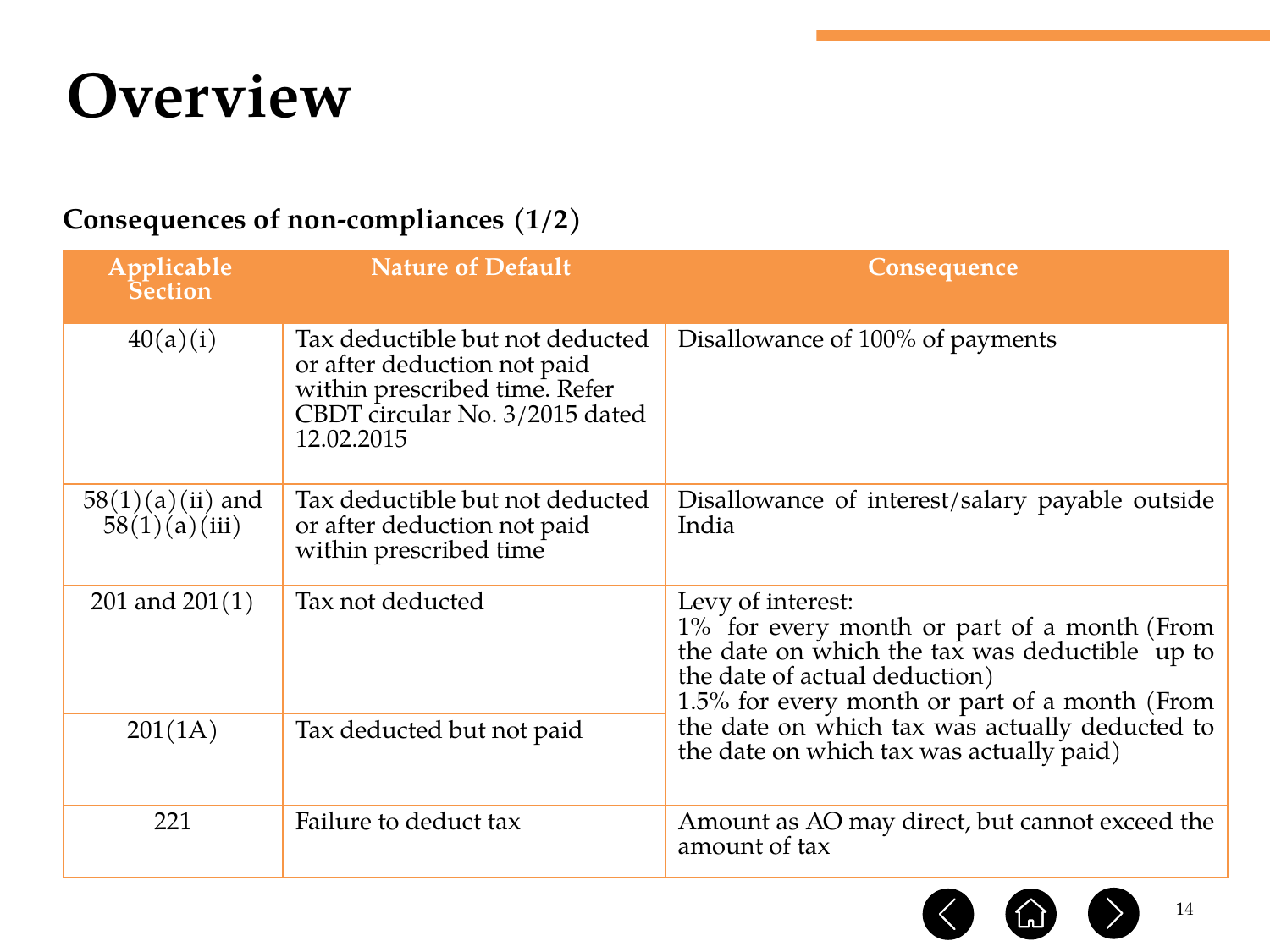

Overview

Consequences of non-compliances (1/2)
| Applicable Section | Nature of Default | Consequence |
| --- | --- | --- |
| 40(a)(i) | Tax deductible but not deducted or after deduction not paid within prescribed time. Refer CBDT circular No. 3/2015 dated 12.02.2015 | Disallowance of 100% of payments |
| 58(1)(a)(ii) and 58(1)(a)(iii) | Tax deductible but not deducted or after deduction not paid within prescribed time | Disallowance of interest/salary payable outside India |
| 201 and 201(1) | Tax not deducted | Levy of interest: 1%  for every month or part of a month (From the date on which the tax was deductible up to the date of actual deduction) 1.5% for every month or part of a month (From the date on which tax was actually deducted to the date on which tax was actually paid) |
| 201(1A) | Tax deducted but not paid | Levy of interest |
| 221 | Failure to deduct tax | Amount as AO may direct, but cannot exceed the amount of tax |
14